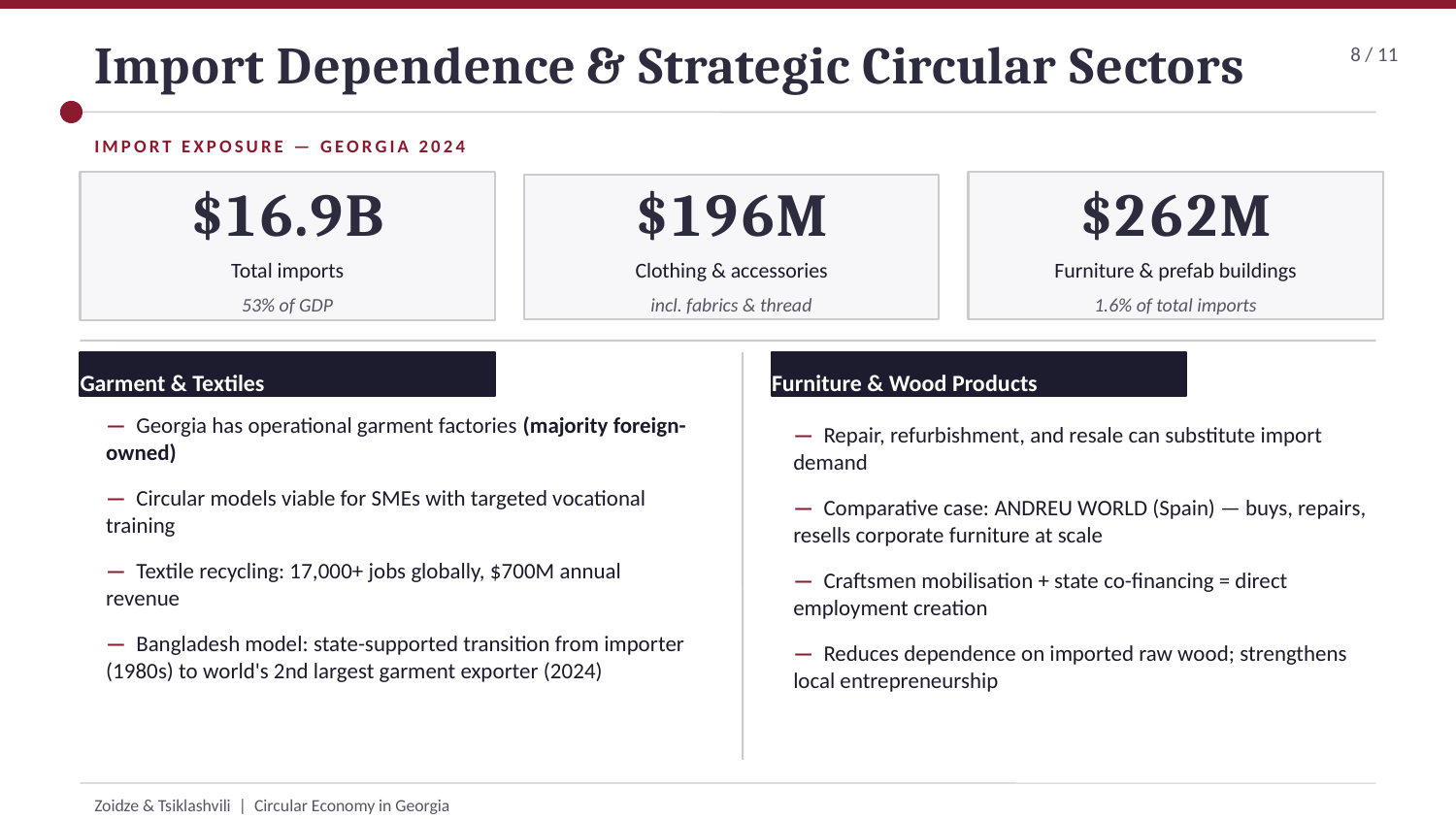

Import Dependence & Strategic Circular Sectors
8 / 11

IMPORT EXPOSURE — GEORGIA 2024

$16.9B

$196M
$262M
Total imports
Clothing & accessories
Furniture & prefab buildings
53% of GDP
incl. fabrics & thread
1.6% of total imports

Garment & Textiles

Furniture & Wood Products
—  Georgia has operational garment factories (majority foreign-owned)
—  Repair, refurbishment, and resale can substitute import demand
—  Circular models viable for SMEs with targeted vocational training
—  Comparative case: ANDREU WORLD (Spain) — buys, repairs, resells corporate furniture at scale
—  Textile recycling: 17,000+ jobs globally, $700M annual revenue
—  Craftsmen mobilisation + state co-financing = direct employment creation
—  Bangladesh model: state-supported transition from importer (1980s) to world's 2nd largest garment exporter (2024)
—  Reduces dependence on imported raw wood; strengthens local entrepreneurship

Zoidze & Tsiklashvili  |  Circular Economy in Georgia